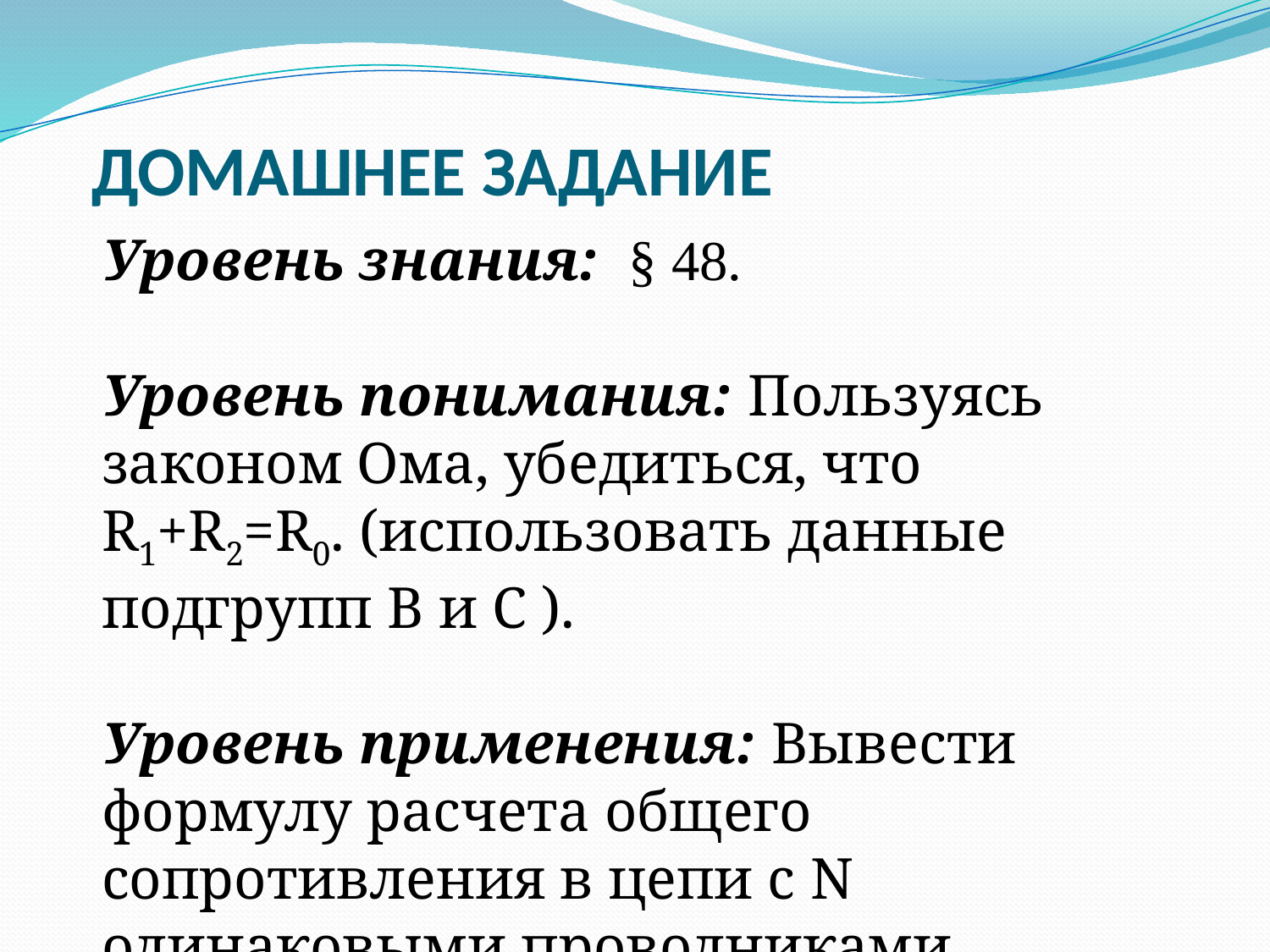

Домашнее задание
Уровень знания:  § 48.

Уровень понимания: Пользуясь законом Ома, убедиться, что R1+R2=R0. (использовать данные подгрупп В и С ).

Уровень применения: Вывести формулу расчета общего сопротивления в цепи с N одинаковыми проводниками, соединенными последовательно.